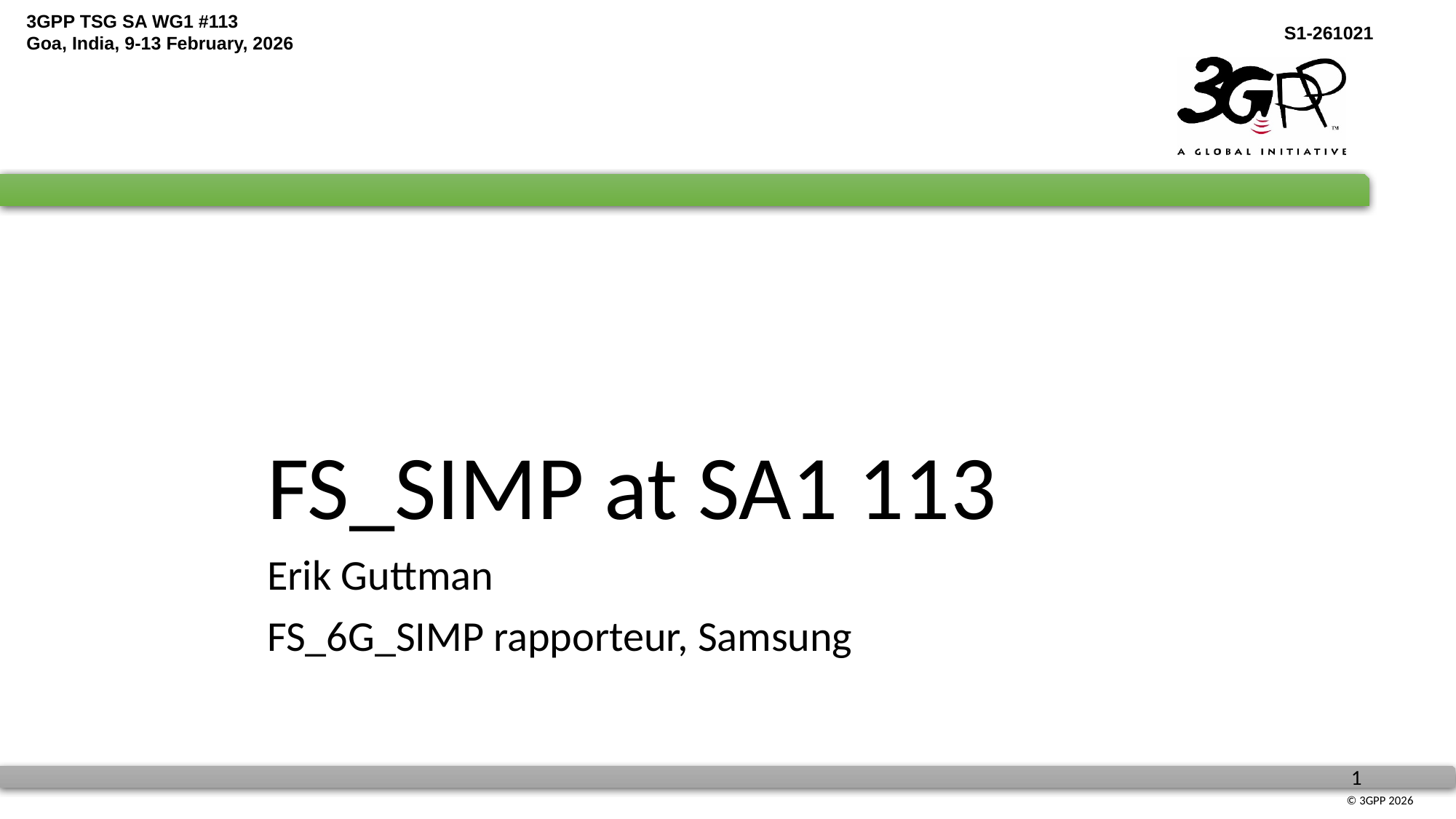

# FS_SIMP at SA1 113
Erik Guttman
FS_6G_SIMP rapporteur, Samsung